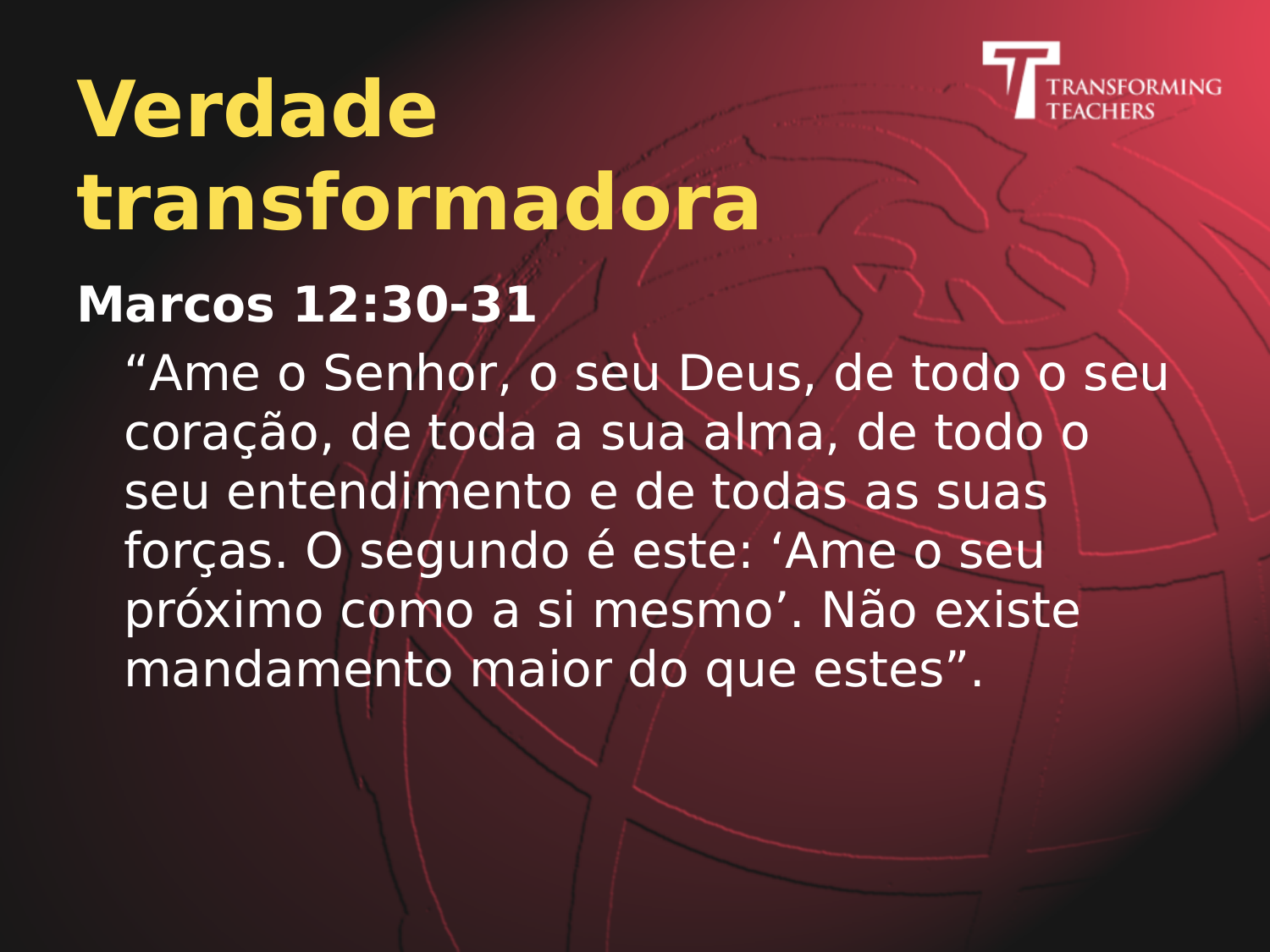

# Verdade transformadora
Marcos 12:30-31
	“Ame o Senhor, o seu Deus, de todo o seu coração, de toda a sua alma, de todo o seu entendimento e de todas as suas forças. O segundo é este: ‘Ame o seu próximo como a si mesmo’. Não existe mandamento maior do que estes”.